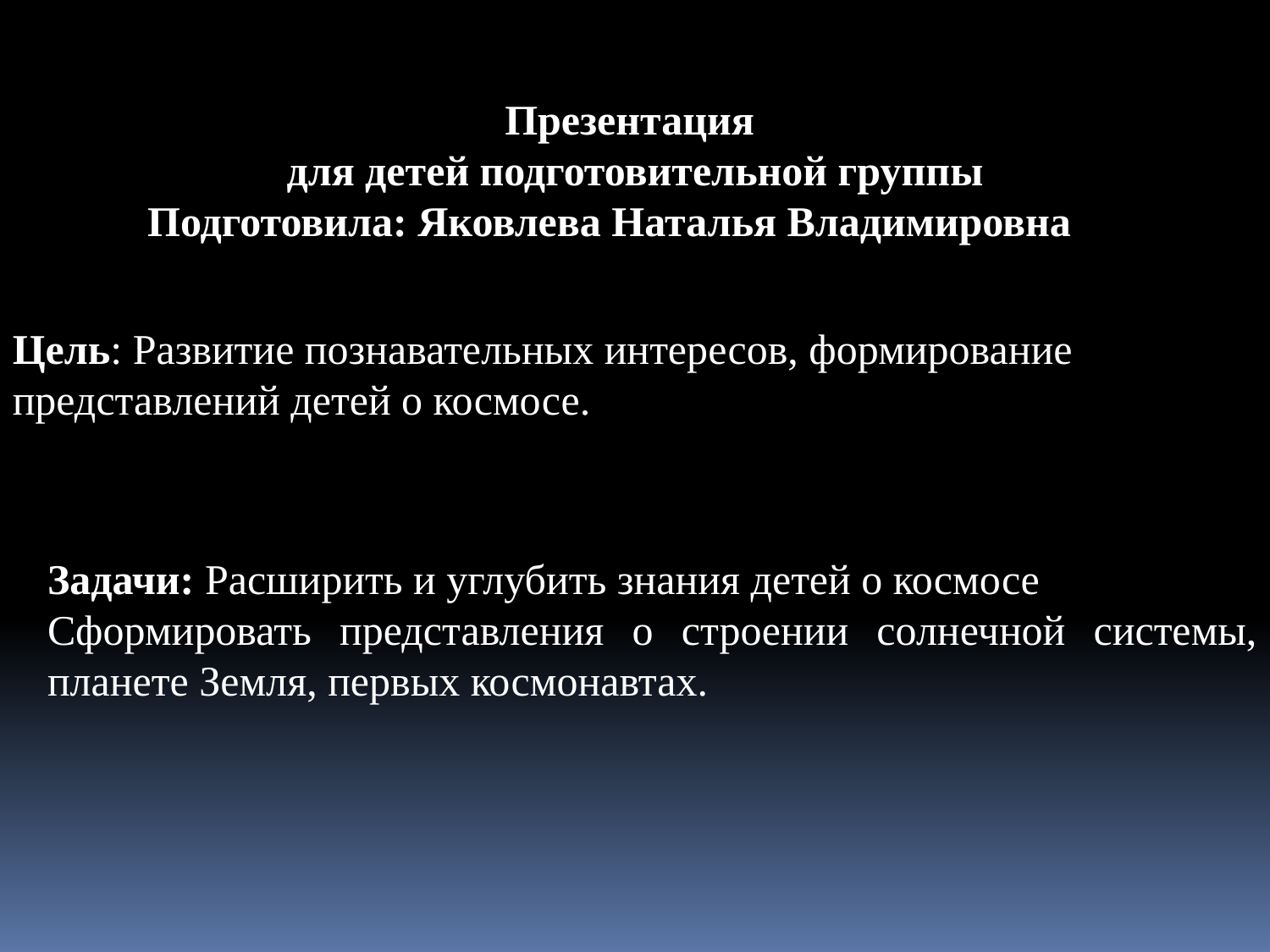

Презентация
для детей подготовительной группы
Подготовила: Яковлева Наталья Владимировна
Цель: Развитие познавательных интересов, формирование представлений детей о космосе.
Задачи: Расширить и углубить знания детей о космосе
Сформировать представления о строении солнечной системы, планете Земля, первых космонавтах.